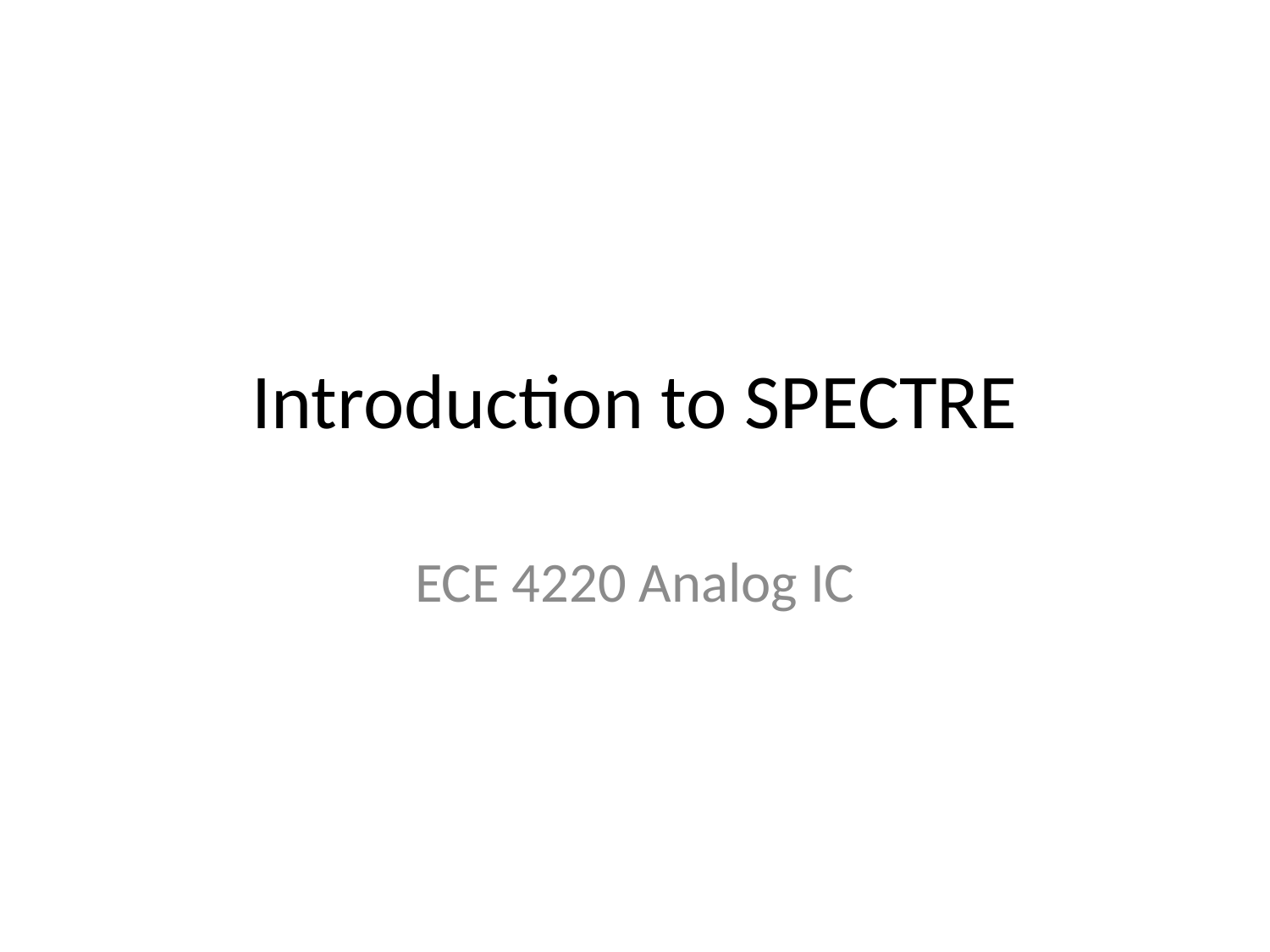

# Introduction to SPECTRE
ECE 4220 Analog IC